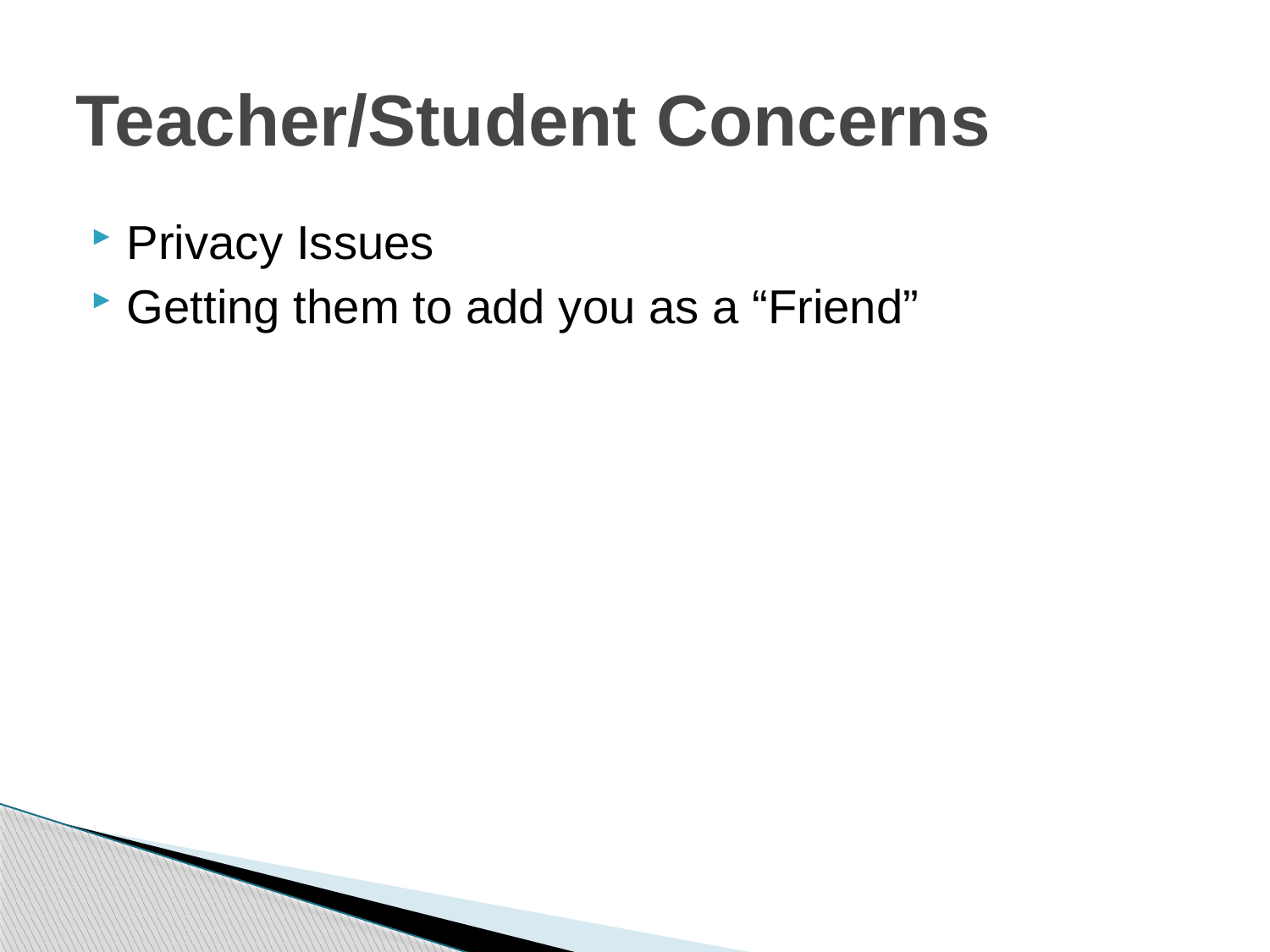

# Teacher/Student Concerns
Privacy Issues
Getting them to add you as a “Friend”